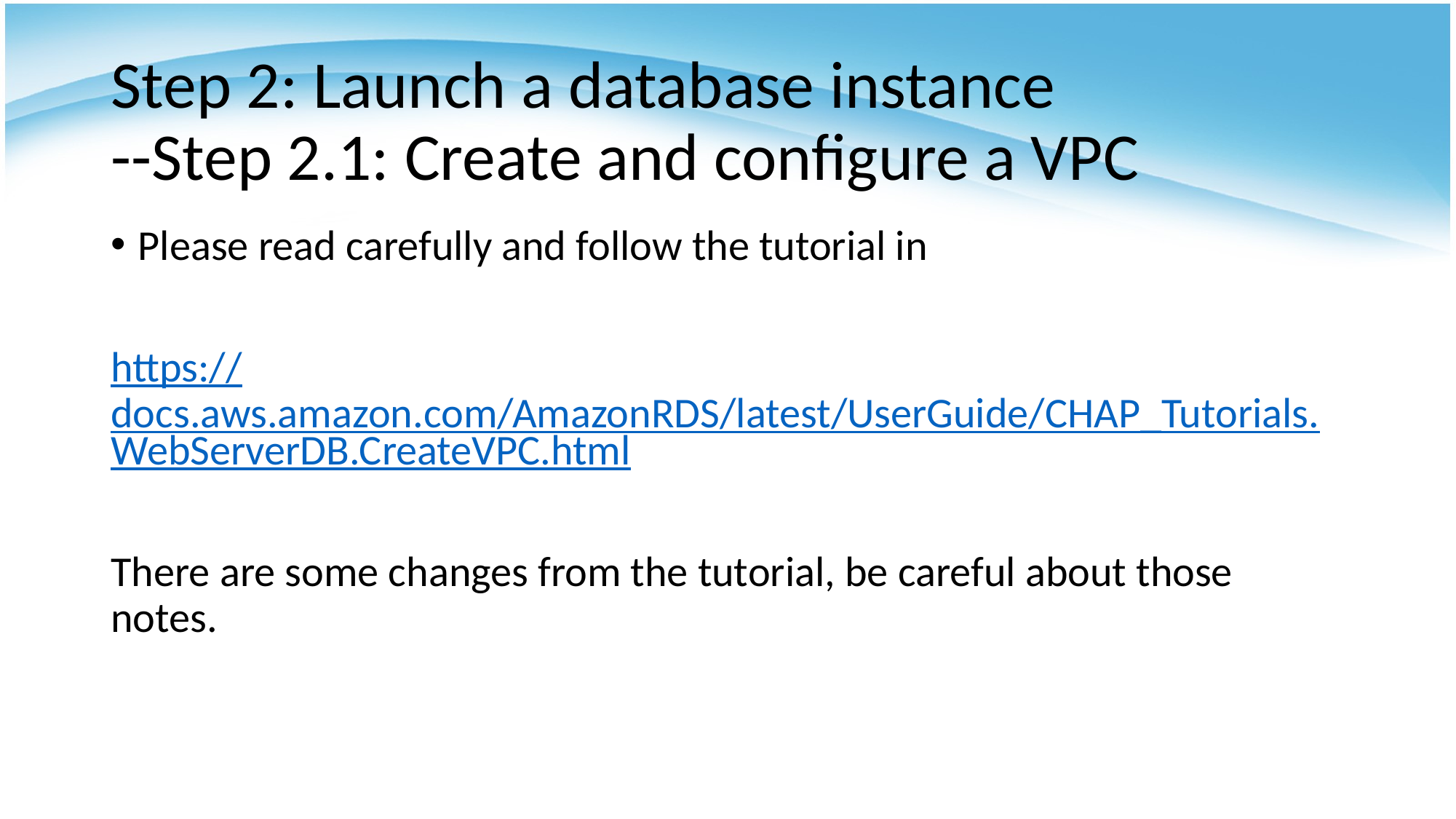

# Step 2: Launch a database instance --Step 2.1: Create and configure a VPC
Please read carefully and follow the tutorial in

https://docs.aws.amazon.com/AmazonRDS/latest/UserGuide/CHAP_Tutorials.WebServerDB.CreateVPC.html

There are some changes from the tutorial, be careful about those notes.